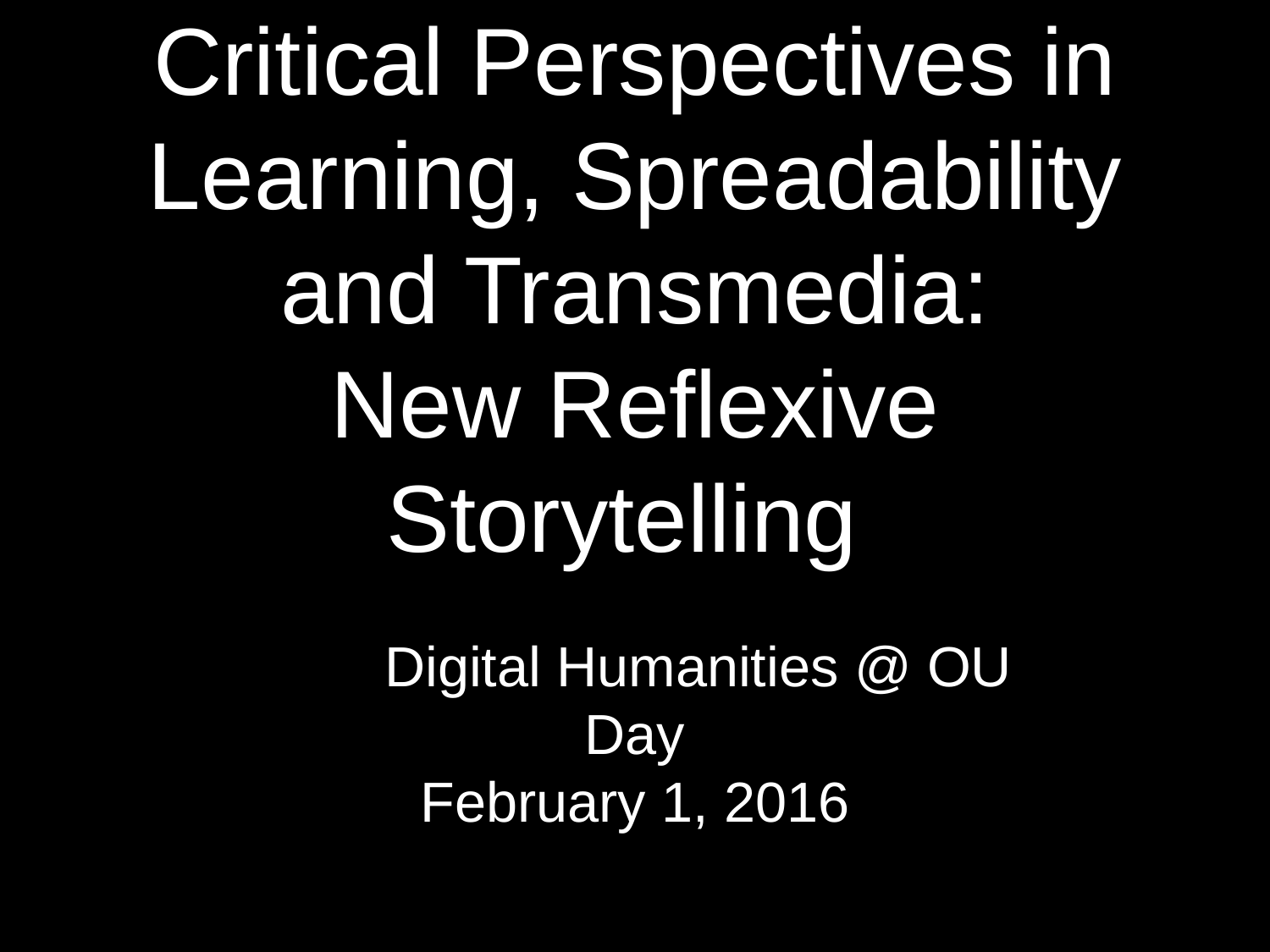

# Critical Perspectives in Learning, Spreadability and Transmedia: New Reflexive Storytelling
	Digital Humanities @ OU Day
February 1, 2016